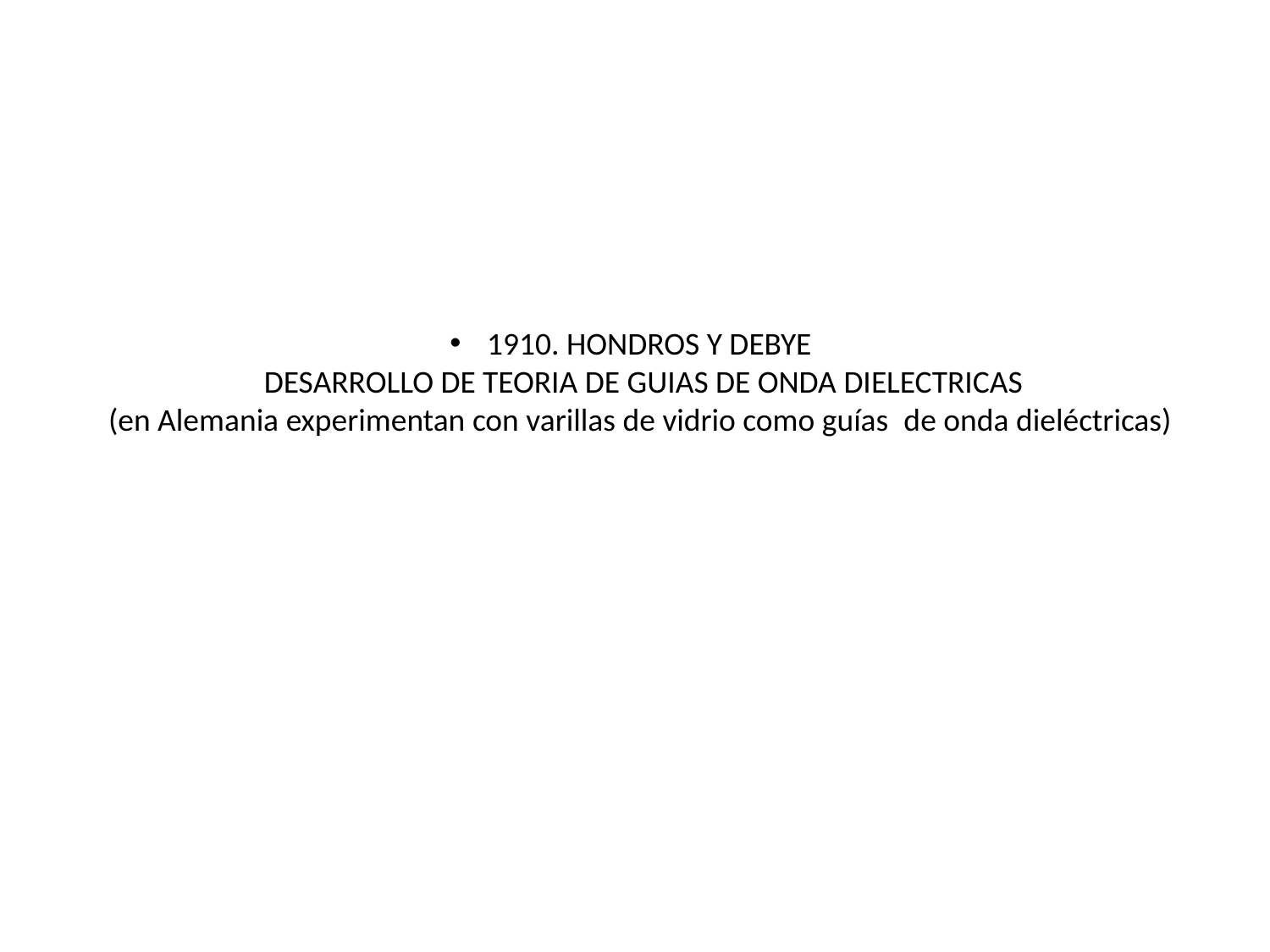

1910. HONDROS Y DEBYE
 DESARROLLO DE TEORIA DE GUIAS DE ONDA DIELECTRICAS
(en Alemania experimentan con varillas de vidrio como guías  de onda dieléctricas)